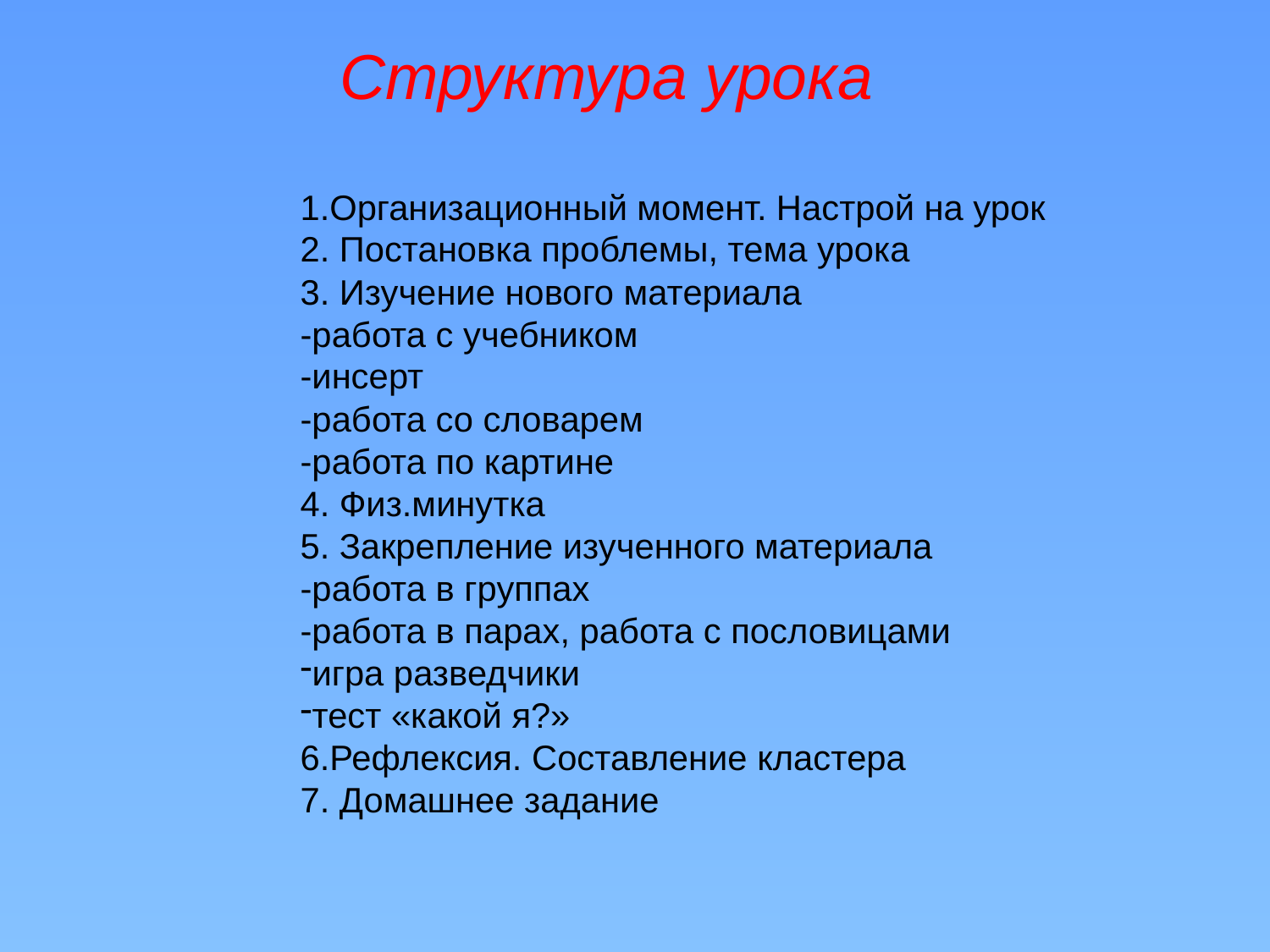

Структура урока
1.Организационный момент. Настрой на урок
2. Постановка проблемы, тема урока
3. Изучение нового материала
-работа с учебником
-инсерт
-работа со словарем
-работа по картине
4. Физ.минутка
5. Закрепление изученного материала
-работа в группах
-работа в парах, работа с пословицами
игра разведчики
тест «какой я?»
6.Рефлексия. Составление кластера
7. Домашнее задание